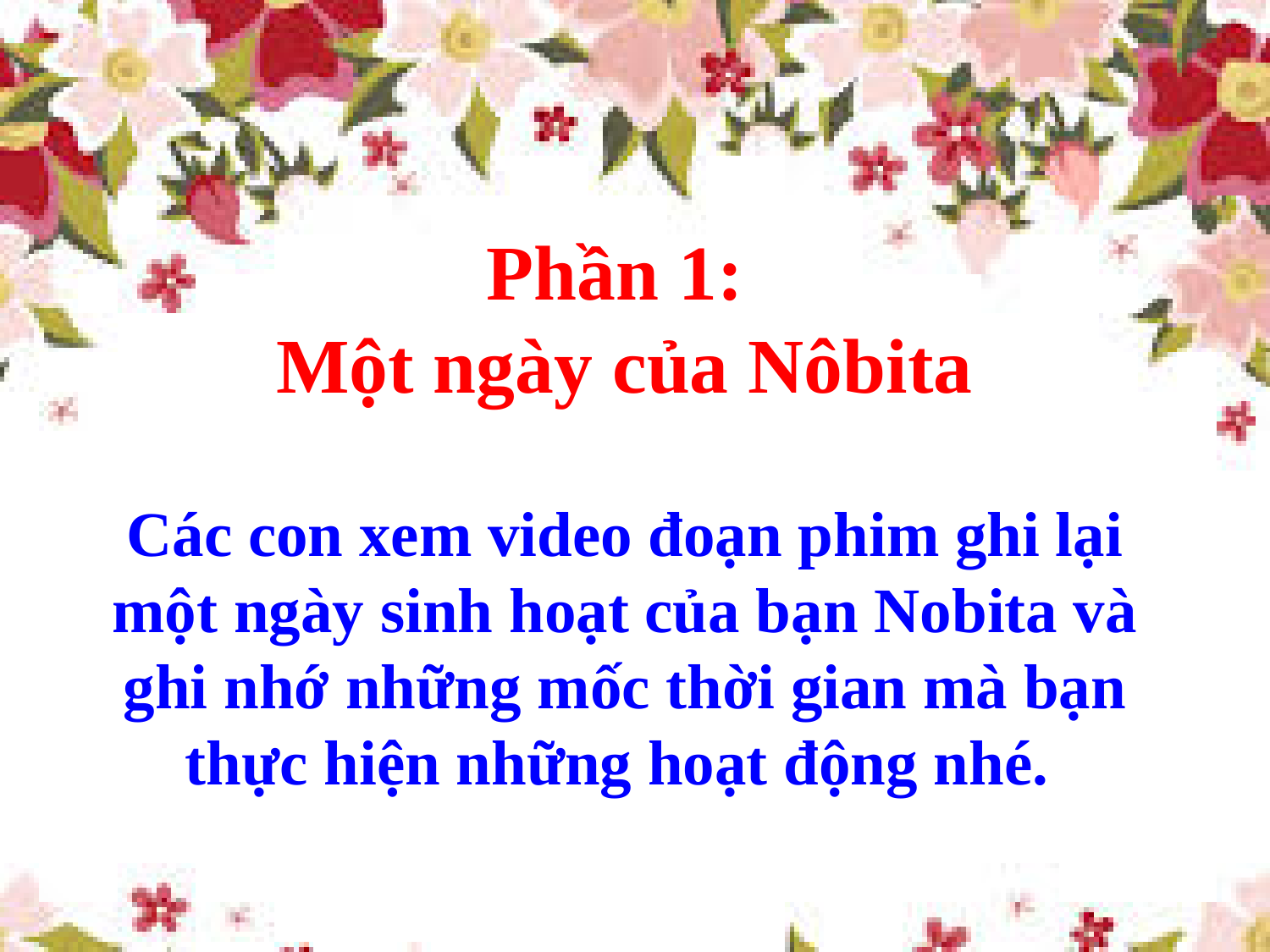

Phần 1:
Một ngày của Nôbita

Các con xem video đoạn phim ghi lại một ngày sinh hoạt của bạn Nobita và ghi nhớ những mốc thời gian mà bạn thực hiện những hoạt động nhé.